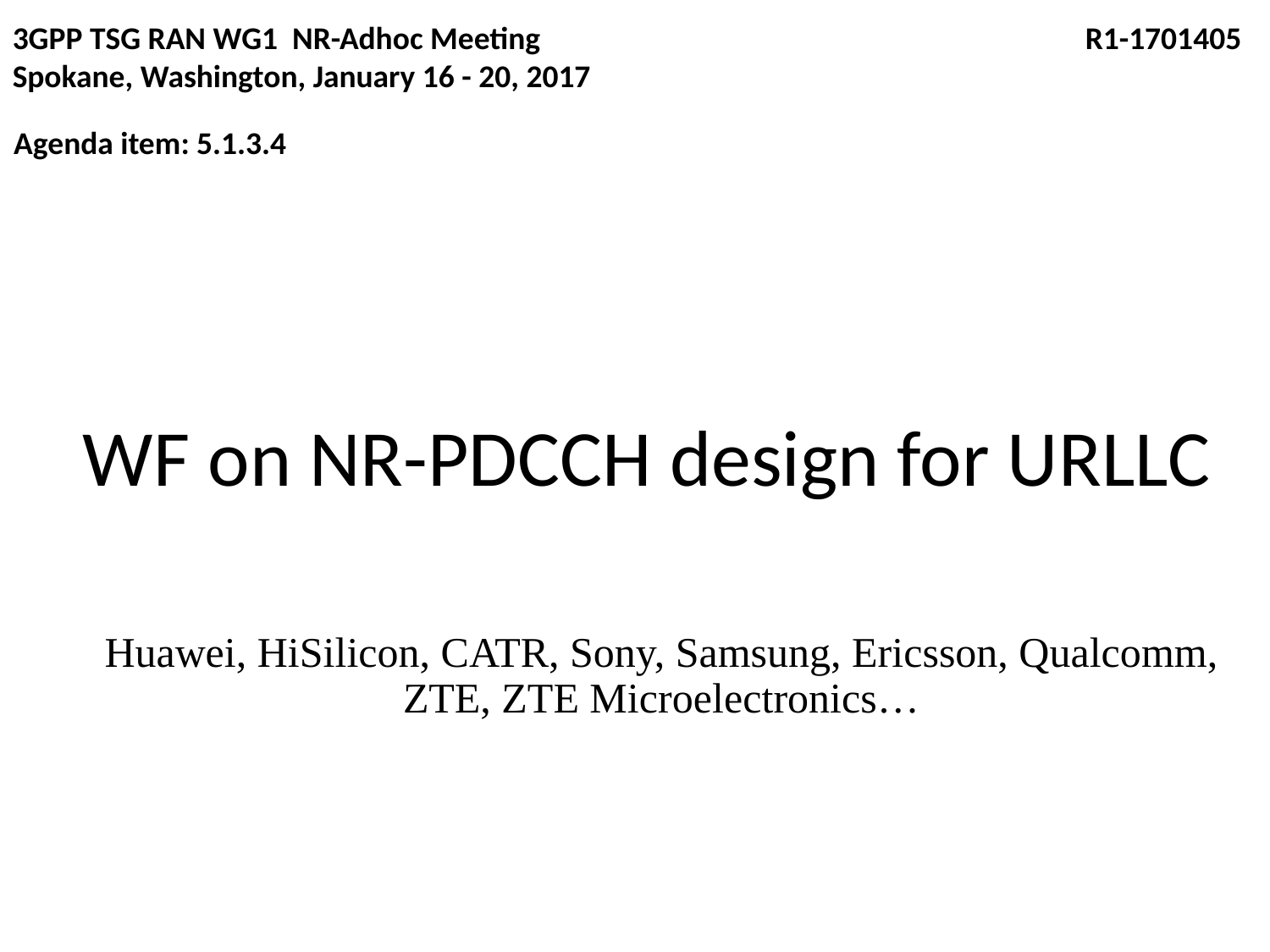

3GPP TSG RAN WG1  NR-Adhoc Meeting	                                                             R1-1701405
Spokane, Washington, January 16 - 20, 2017
Agenda item: 5.1.3.4
# WF on NR-PDCCH design for URLLC
Huawei, HiSilicon, CATR, Sony, Samsung, Ericsson, Qualcomm, ZTE, ZTE Microelectronics…